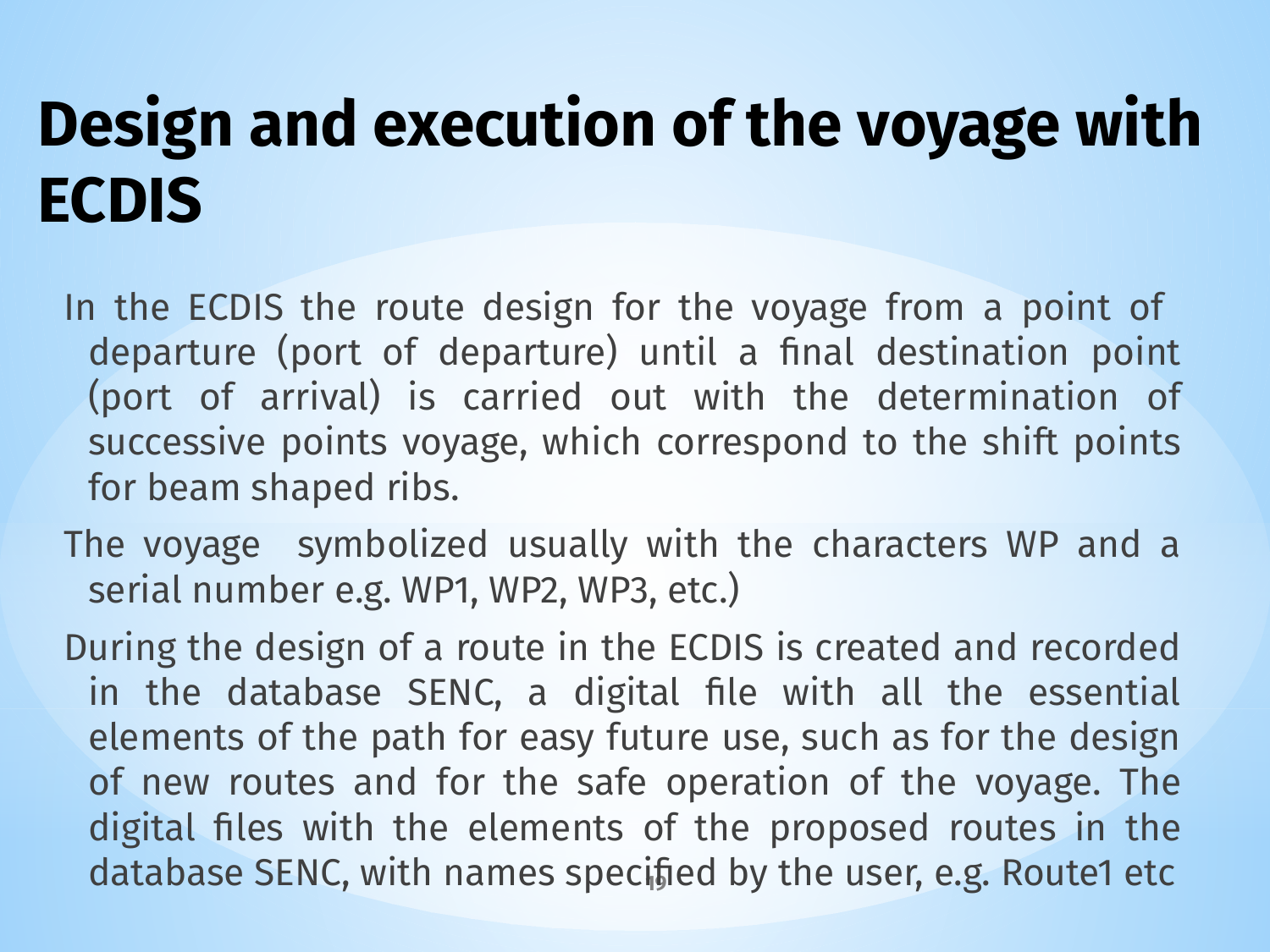

# Design and execution of the voyage with ECDIS
In the ECDIS the route design for the voyage from a point of  departure (port of departure) until a final destination point (port of arrival) is carried out with the determination of successive points voyage, which correspond to the shift points for beam shaped ribs.
The voyage  symbolized usually with the characters WP and a serial number e.g. WP1, WP2, WP3, etc.)
During the design of a route in the ECDIS is created and recorded in the database SENC, a digital file with all the essential elements of the path for easy future use, such as for the design of new routes and for the safe operation of the voyage. The digital files with the elements of the proposed routes in the database SENC, with names specified by the user, e.g. Route1 etc

19